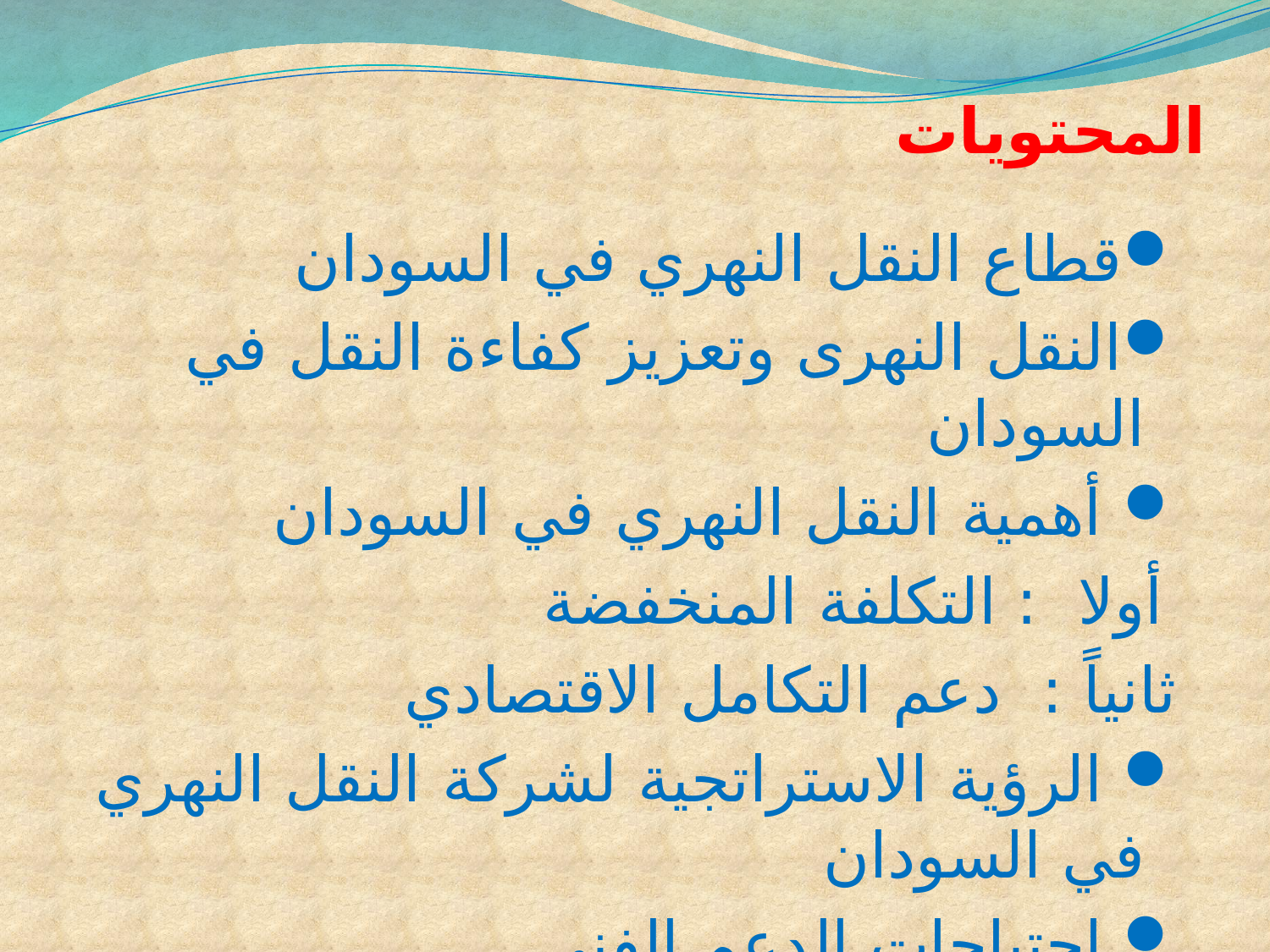

# المحتويات
قطاع النقل النهري في السودان
النقل النهرى وتعزيز كفاءة النقل في السودان
 أهمية النقل النهري في السودان
أولا  : التكلفة المنخفضة
ثانياً :  دعم التكامل الاقتصادي
 الرؤية الاستراتجية لشركة النقل النهري في السودان
 احتياجات الدعم الفني